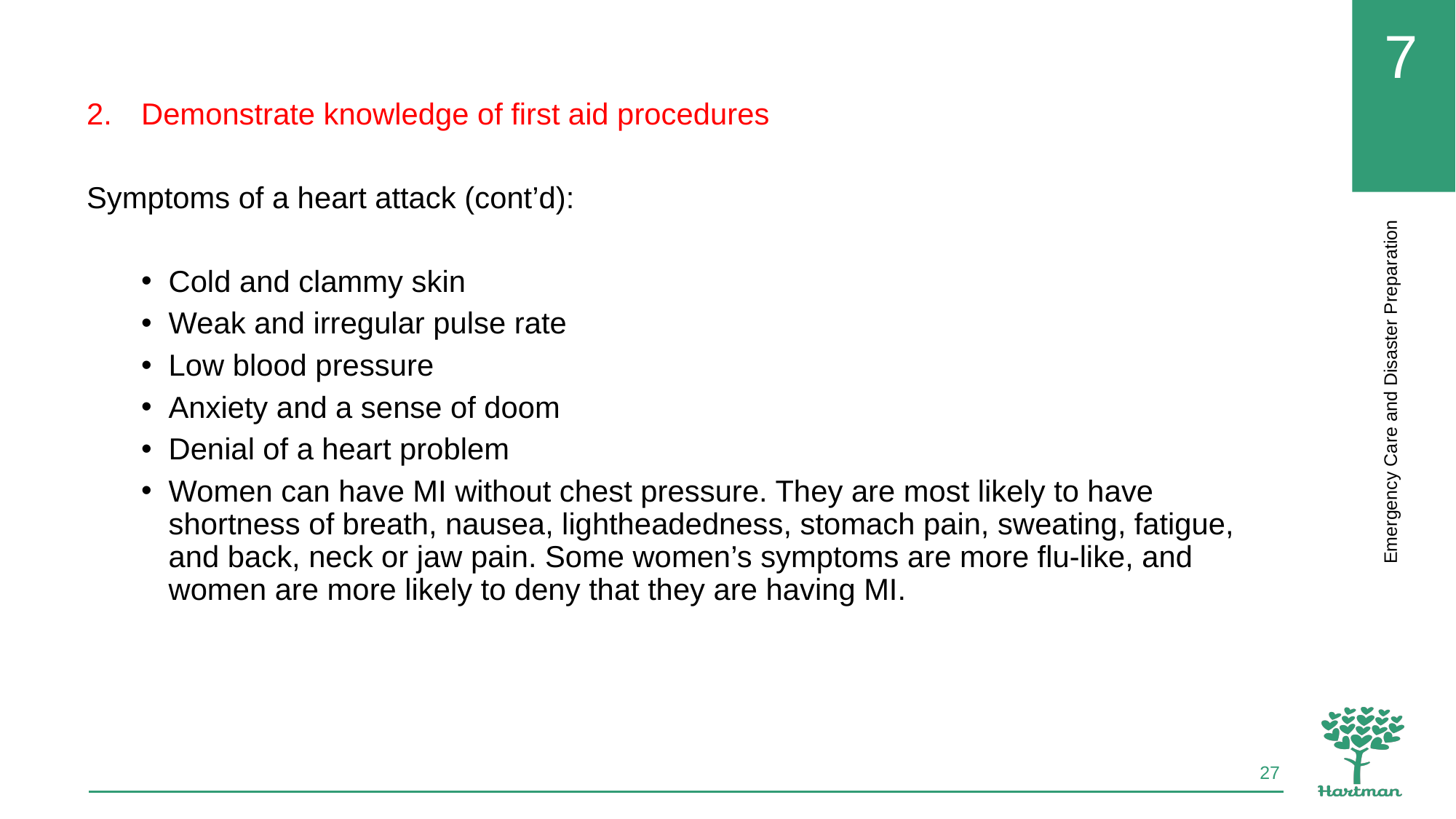

Demonstrate knowledge of first aid procedures

Symptoms of a heart attack (cont’d):

Cold and clammy skin
Weak and irregular pulse rate
Low blood pressure
Anxiety and a sense of doom
Denial of a heart problem
Women can have MI without chest pressure. They are most likely to have shortness of breath, nausea, lightheadedness, stomach pain, sweating, fatigue, and back, neck or jaw pain. Some women’s symptoms are more flu-like, and women are more likely to deny that they are having MI.

27